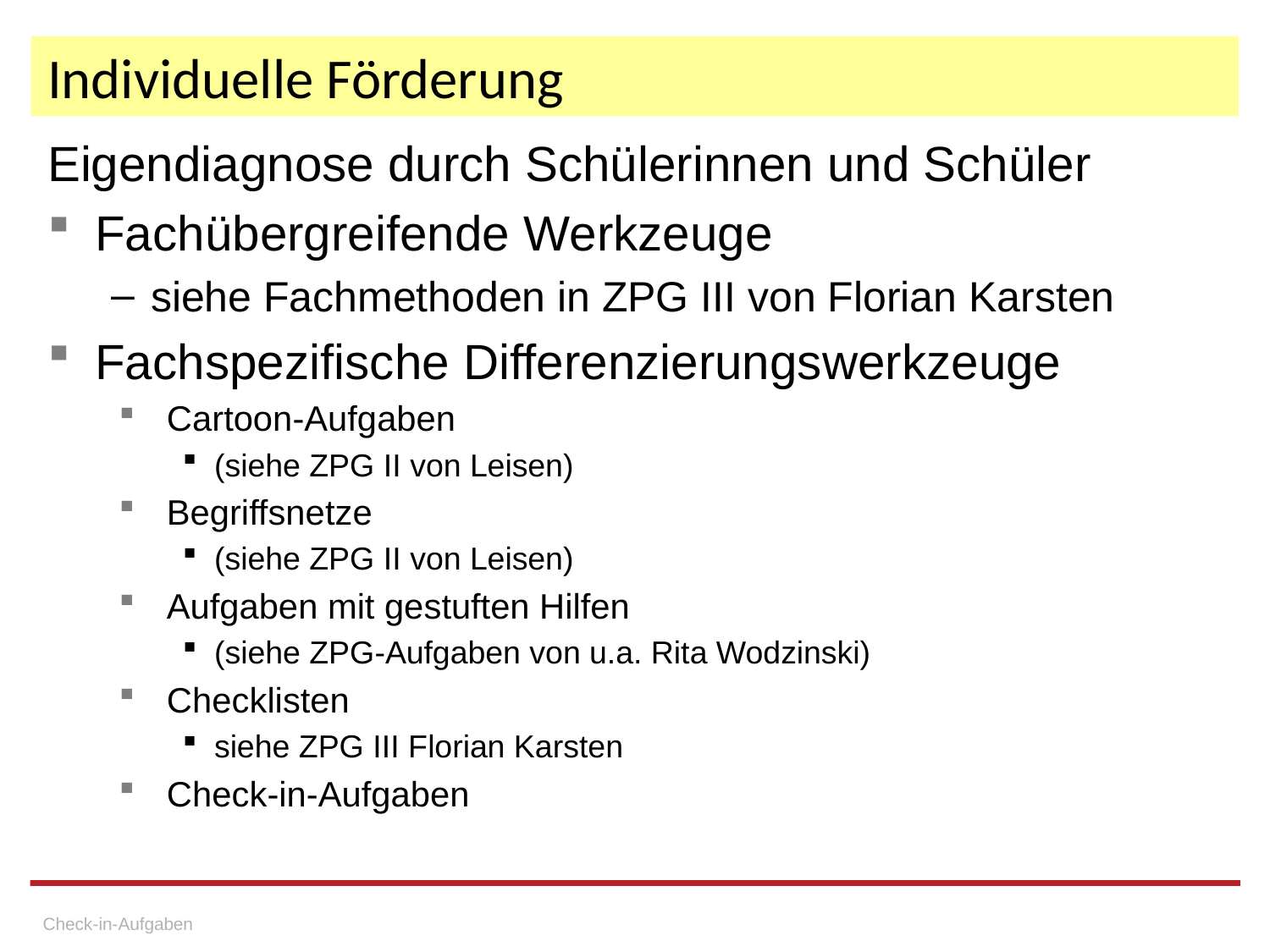

# Individuelle Förderung
Eigendiagnose durch Schülerinnen und Schüler
Fachübergreifende Werkzeuge
siehe Fachmethoden in ZPG III von Florian Karsten
Fachspezifische Differenzierungswerkzeuge
Cartoon-Aufgaben
(siehe ZPG II von Leisen)
Begriffsnetze
(siehe ZPG II von Leisen)
Aufgaben mit gestuften Hilfen
(siehe ZPG-Aufgaben von u.a. Rita Wodzinski)
Checklisten
siehe ZPG III Florian Karsten
Check-in-Aufgaben

Check-in-Aufgaben